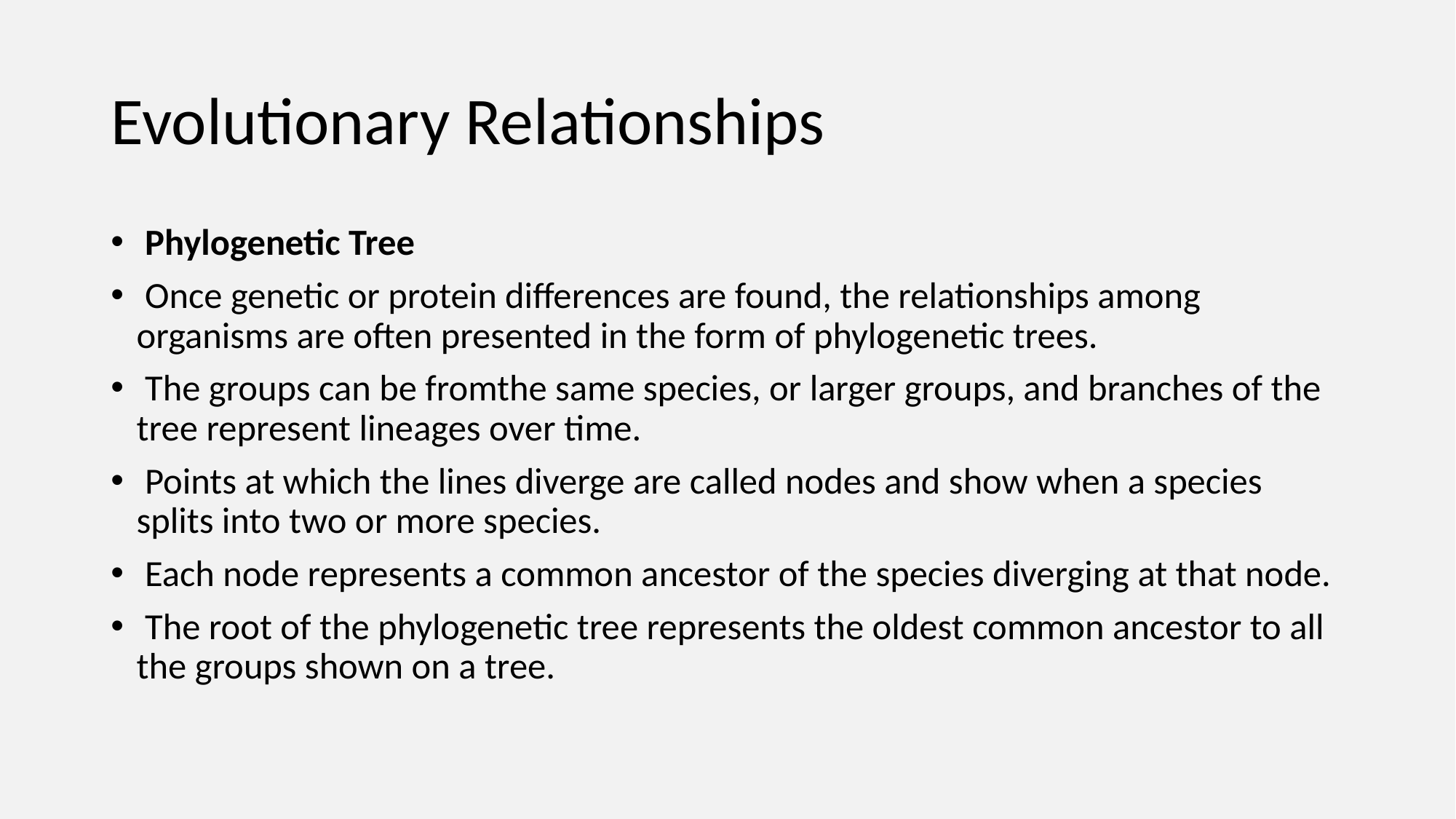

# Evolutionary Relationships
 Phylogenetic Tree
 Once genetic or protein differences are found, the relationships among organisms are often presented in the form of phylogenetic trees.
 The groups can be fromthe same species, or larger groups, and branches of the tree represent lineages over time.
 Points at which the lines diverge are called nodes and show when a species splits into two or more species.
 Each node represents a common ancestor of the species diverging at that node.
 The root of the phylogenetic tree represents the oldest common ancestor to all the groups shown on a tree.